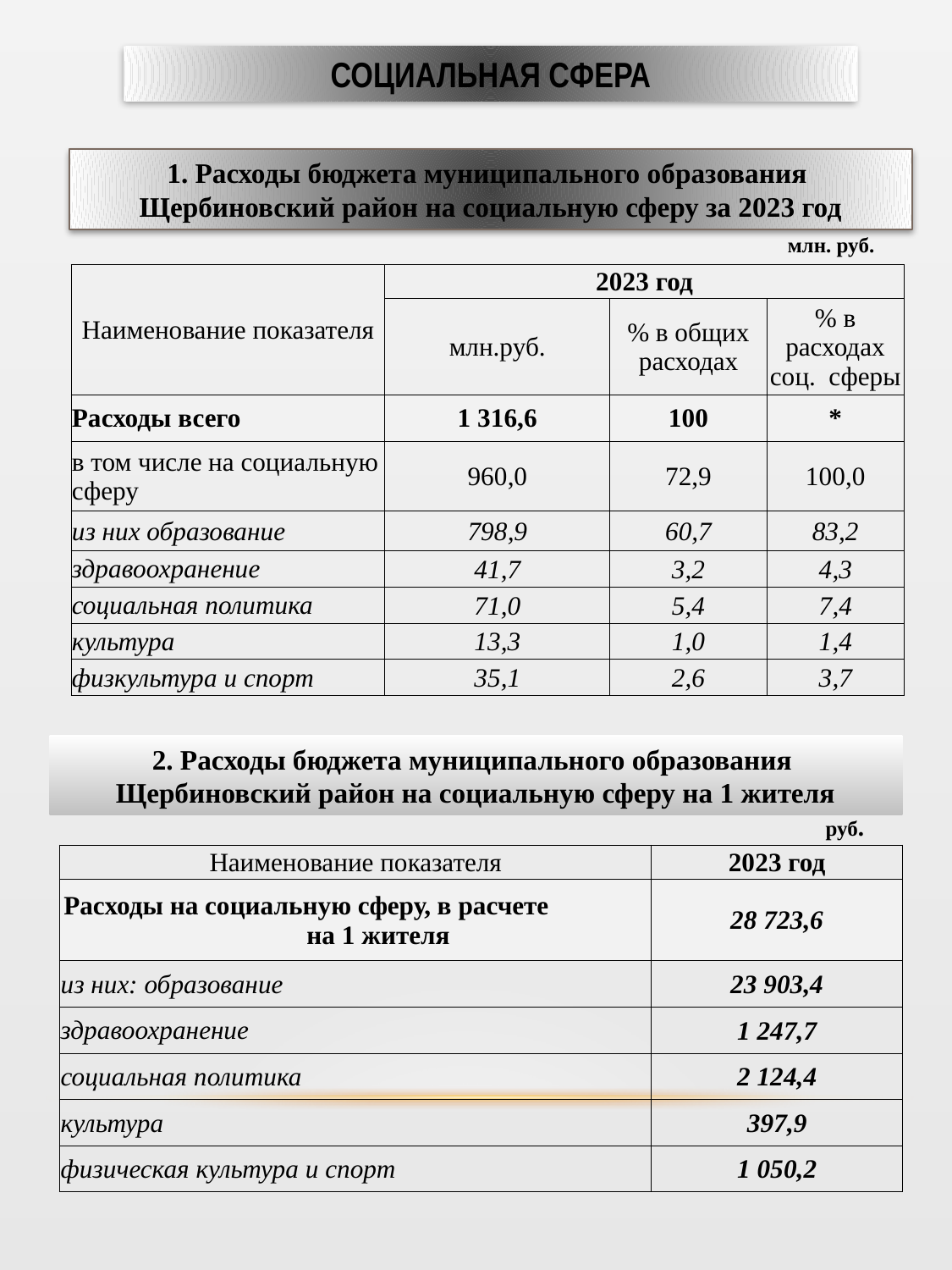

СОЦИАЛЬНАЯ СФЕРА
1. Расходы бюджета муниципального образования
Щербиновский район на социальную сферу за 2023 год
млн. руб.
| Наименование показателя | 2023 год |  |  |
| --- | --- | --- | --- |
|  | млн.руб. | % в общих расходах | % в расходах соц. сферы |
| Расходы всего | 1 316,6 | 100 | \* |
| в том числе на социальную сферу | 960,0 | 72,9 | 100,0 |
| из них образование | 798,9 | 60,7 | 83,2 |
| здравоохранение | 41,7 | 3,2 | 4,3 |
| социальная политика | 71,0 | 5,4 | 7,4 |
| культура | 13,3 | 1,0 | 1,4 |
| физкультура и спорт | 35,1 | 2,6 | 3,7 |
2. Расходы бюджета муниципального образования
Щербиновский район на социальную сферу на 1 жителя
руб.
| Наименование показателя | 2023 год |
| --- | --- |
| Расходы на социальную сферу, в расчете на 1 жителя | 28 723,6 |
| из них: образование | 23 903,4 |
| здравоохранение | 1 247,7 |
| социальная политика | 2 124,4 |
| культура | 397,9 |
| физическая культура и спорт | 1 050,2 |